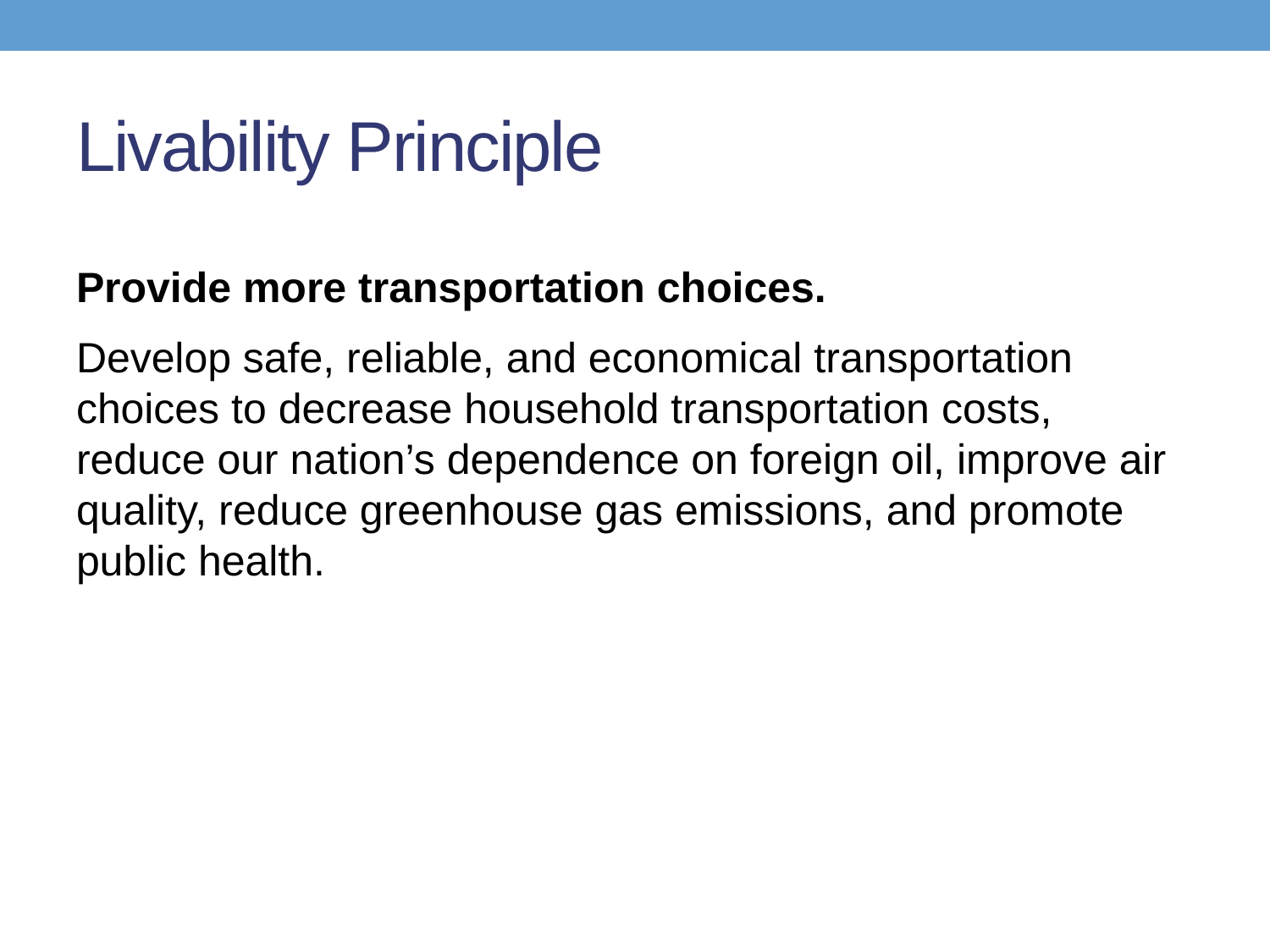

# Livability Principle
Provide more transportation choices.
Develop safe, reliable, and economical transportation choices to decrease household transportation costs, reduce our nation’s dependence on foreign oil, improve air quality, reduce greenhouse gas emissions, and promote public health.